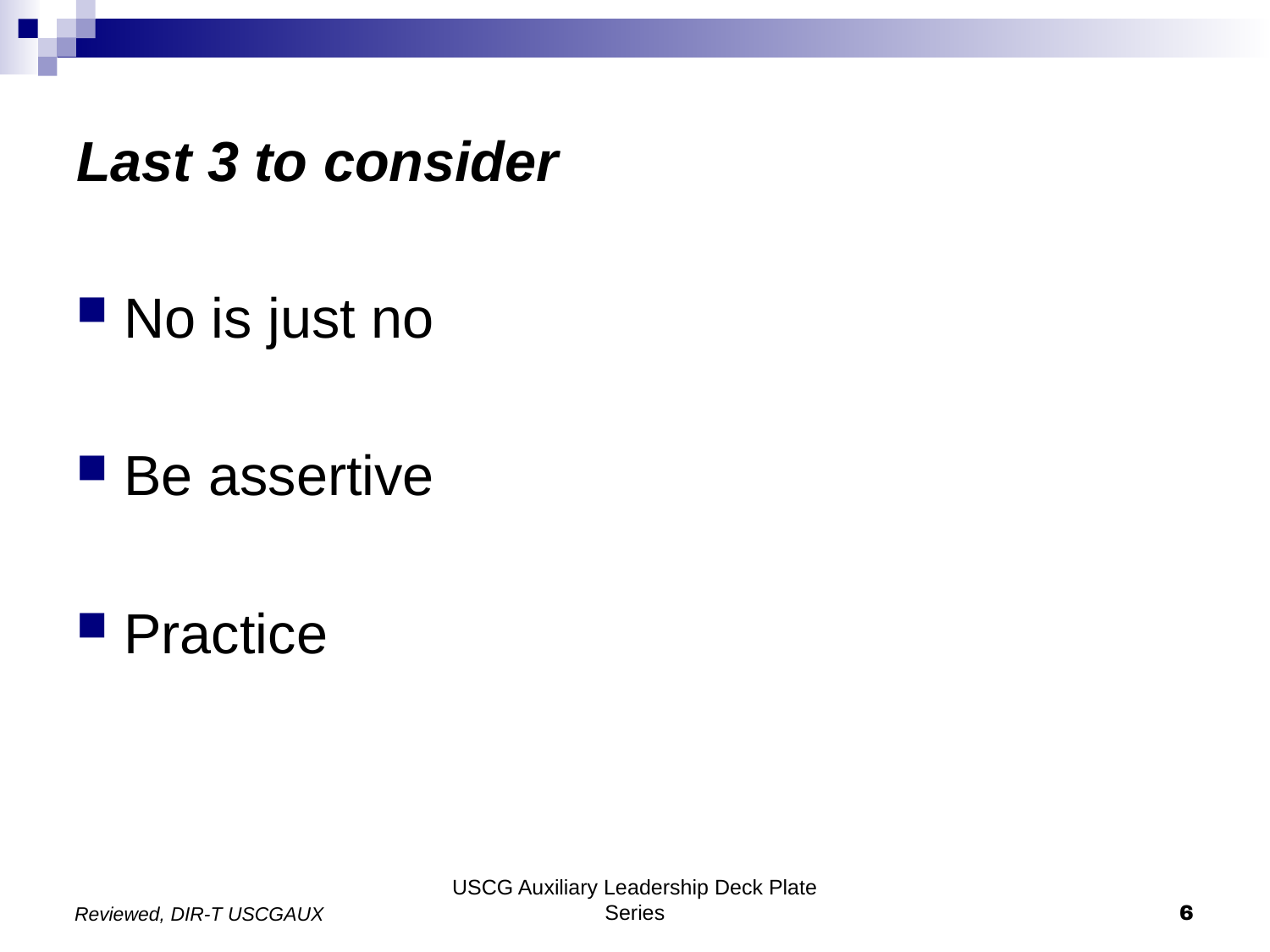

# Last 3 to consider
No is just no

Be assertive

Practice

USCG Auxiliary Leadership Deck Plate Series
6
Reviewed, DIR-T USCGAUX